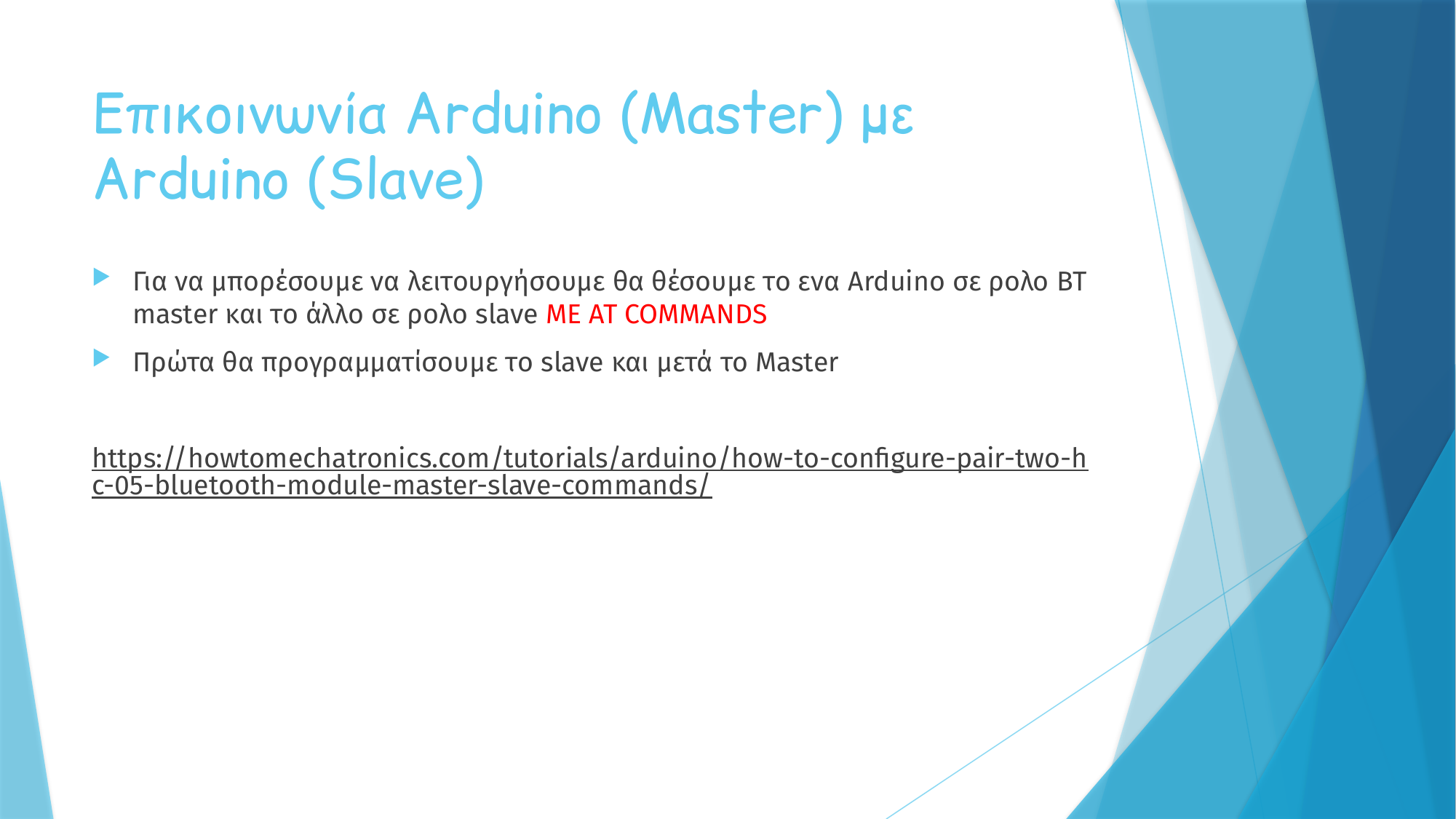

# Επικοινωνία Arduino (Master) με Arduino (Slave)
Για να μπορέσουμε να λειτουργήσουμε θα θέσουμε το ενα Arduino σε ρολο BT master και το άλλο σε ρολο slave ME AT COMMANDS
Πρώτα θα προγραμματίσουμε το slave και μετά το Master

https://howtomechatronics.com/tutorials/arduino/how-to-configure-pair-two-hc-05-bluetooth-module-master-slave-commands/